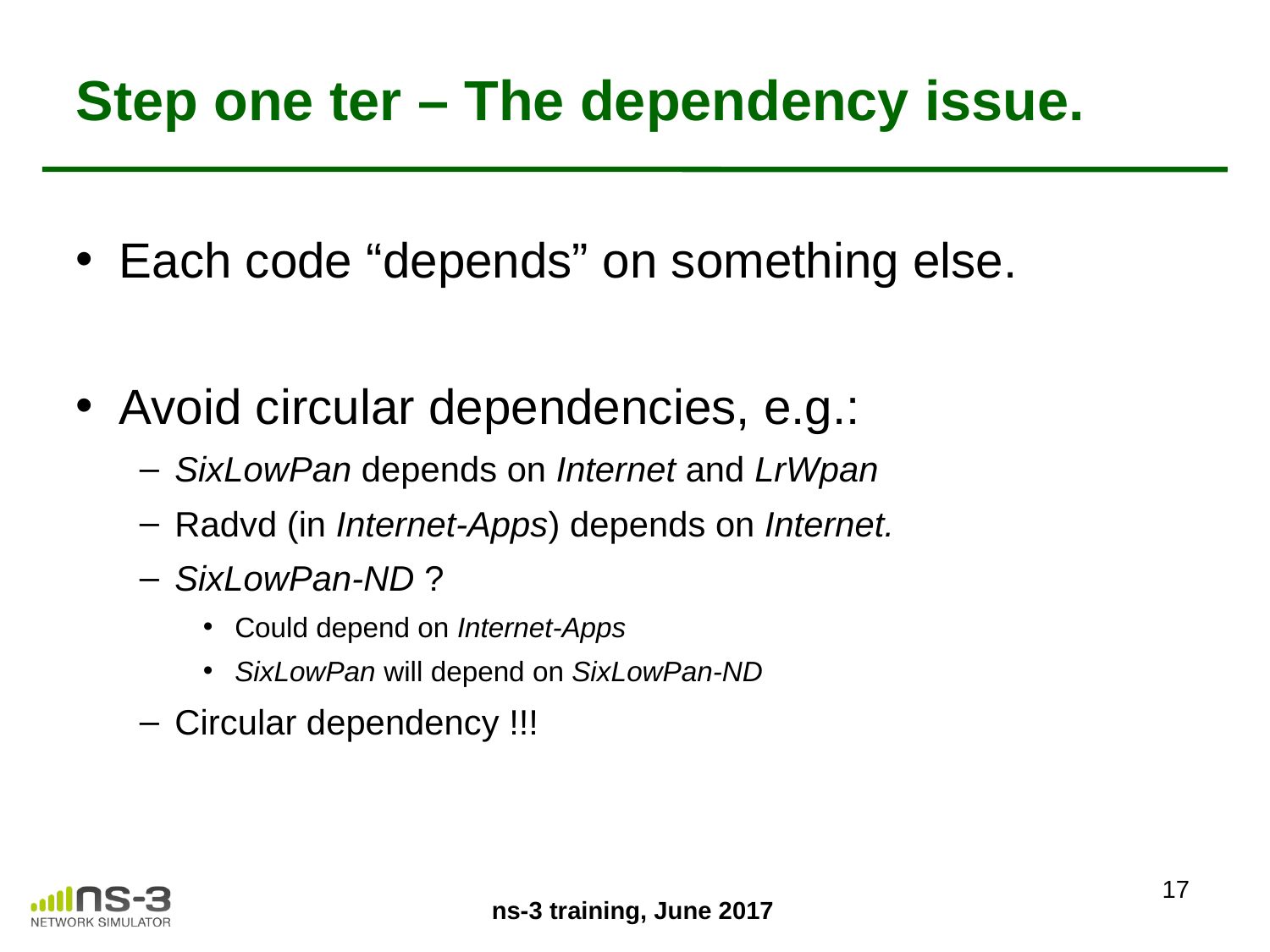

# Step one ter – The dependency issue.
Each code “depends” on something else.

Avoid circular dependencies, e.g.:
SixLowPan depends on Internet and LrWpan
Radvd (in Internet-Apps) depends on Internet.
SixLowPan-ND ?
Could depend on Internet-Apps
SixLowPan will depend on SixLowPan-ND
Circular dependency !!!
17
ns-3 training, June 2017